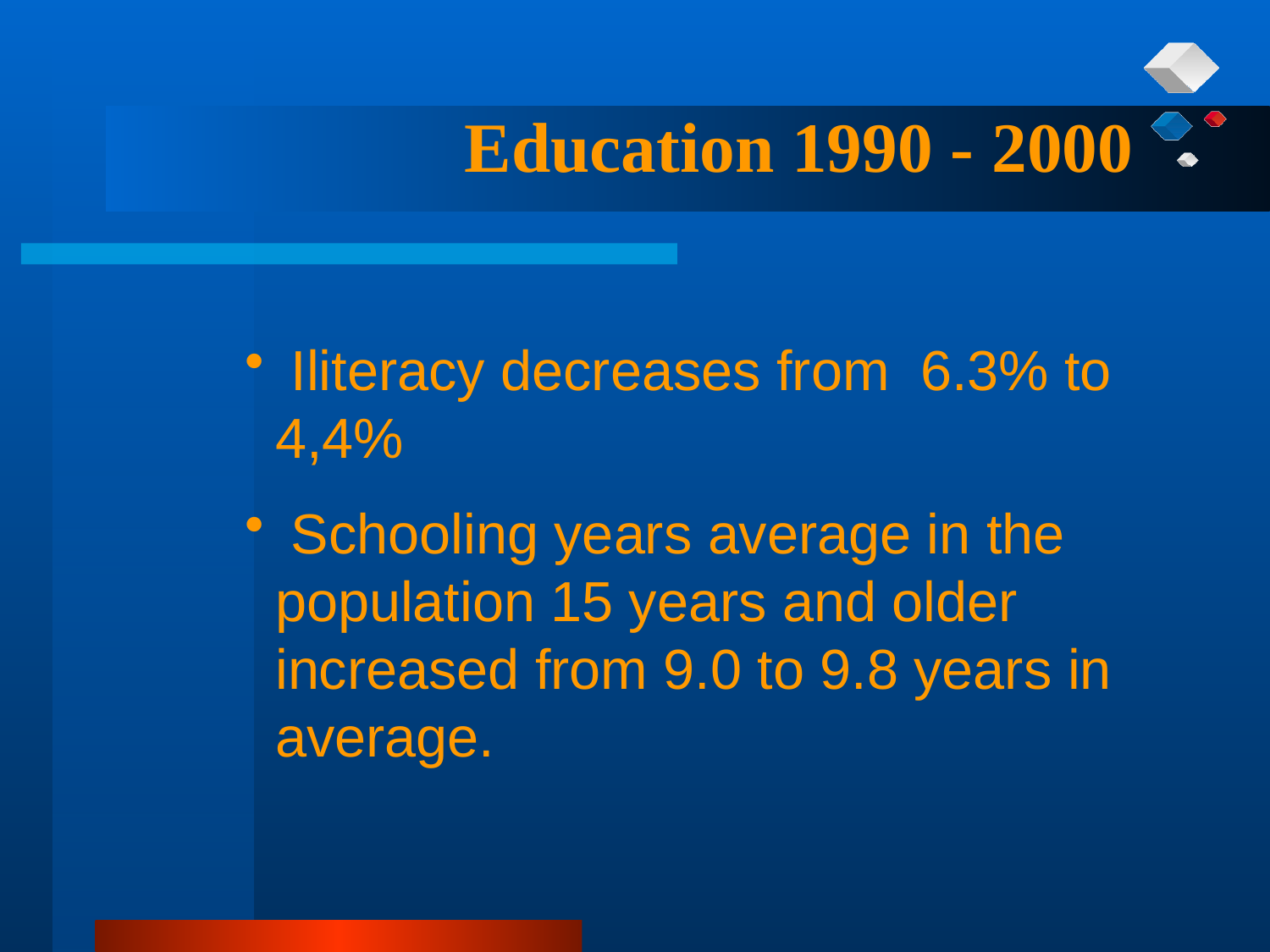

Education 1990 - 2000
 Iliteracy decreases from  6.3% to 4,4%
 Schooling years average in the population 15 years and older increased from 9.0 to 9.8 years in average.